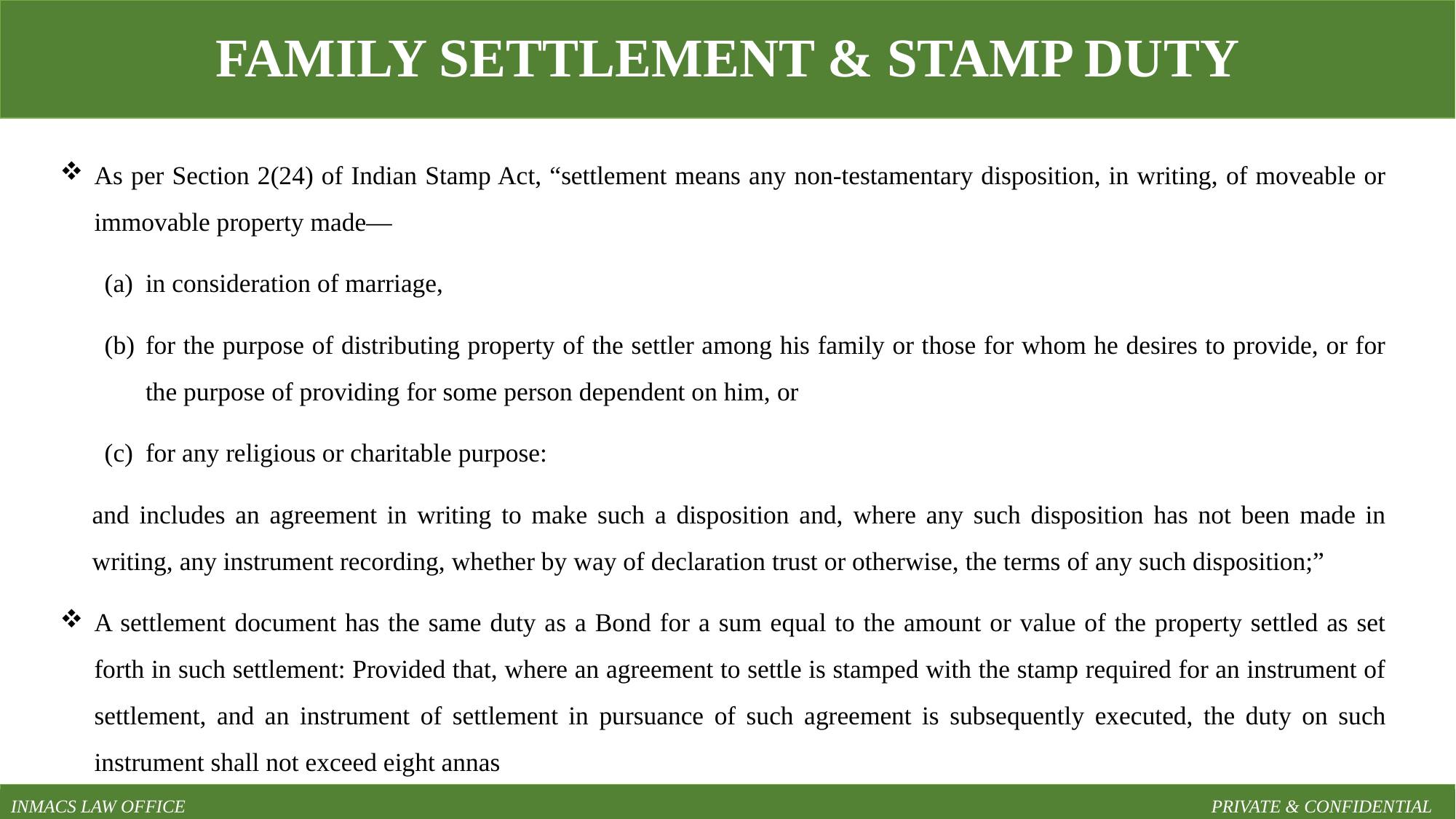

FAMILY SETTLEMENT & STAMP DUTY
As per Section 2(24) of Indian Stamp Act, “settlement means any non-testamentary disposition, in writing, of moveable or immovable property made—
in consideration of marriage,
for the purpose of distributing property of the settler among his family or those for whom he desires to provide, or for the purpose of providing for some person dependent on him, or
for any religious or charitable purpose:
and includes an agreement in writing to make such a disposition and, where any such disposition has not been made in writing, any instrument recording, whether by way of declaration trust or otherwise, the terms of any such disposition;”
A settlement document has the same duty as a Bond for a sum equal to the amount or value of the property settled as set forth in such settlement: Provided that, where an agreement to settle is stamped with the stamp required for an instrument of settlement, and an instrument of settlement in pursuance of such agreement is subsequently executed, the duty on such instrument shall not exceed eight annas

INMACS LAW OFFICE										PRIVATE & CONFIDENTIAL